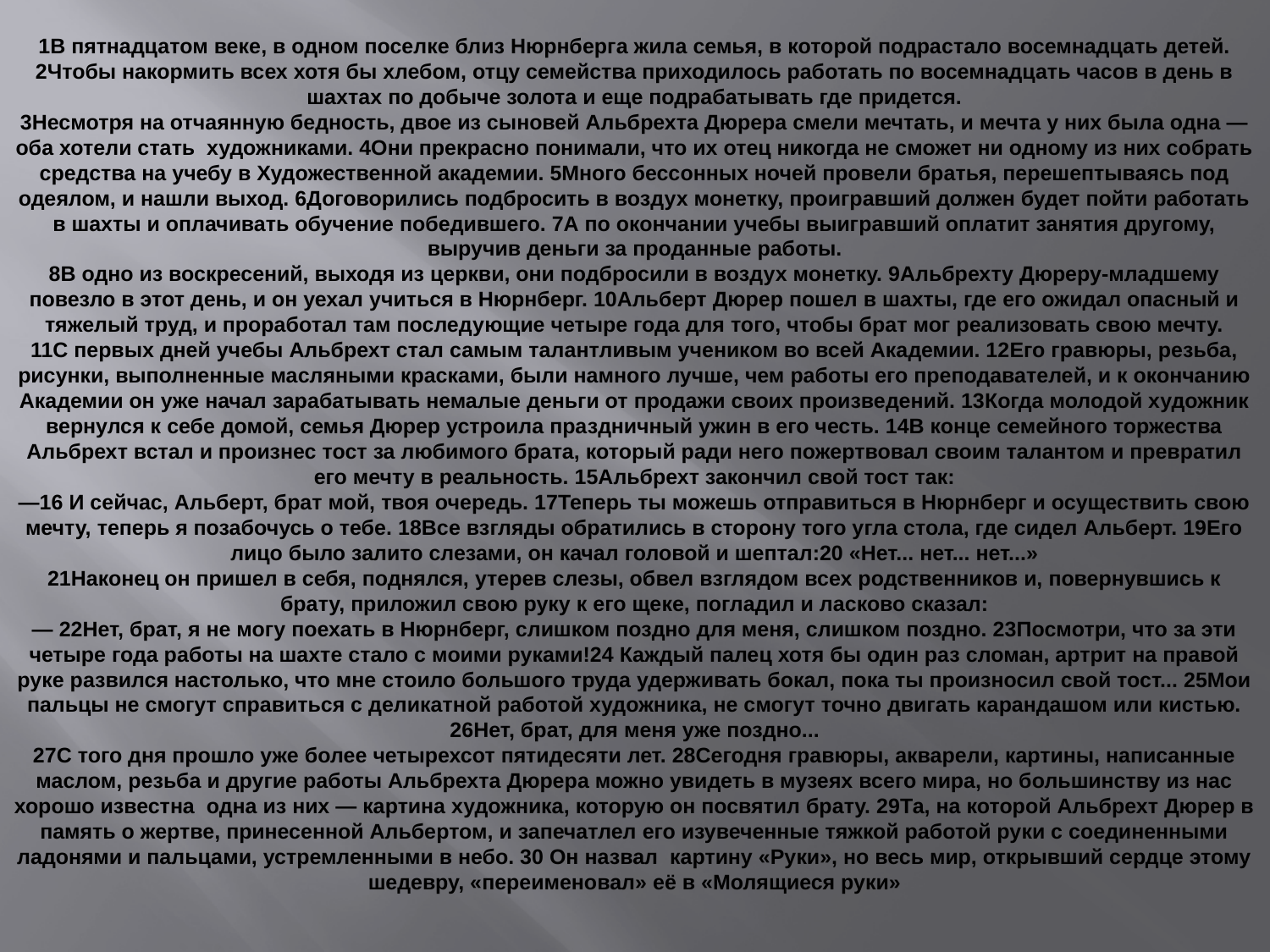

# 1В пятнадцатом веке, в одном поселке близ Нюрнберга жила семья, в которой подрастало восемнадцать детей. 2Чтобы накормить всех хотя бы хлебом, отцу семейства приходилось работать по восемнадцать часов в день в шахтах по добыче золота и еще подрабатывать где придется. 3Несмотря на отчаянную бедность, двое из сыновей Альбрехта Дюрера смели мечтать, и мечта у них была одна — оба хотели стать  художниками. 4Они прекрасно понимали, что их отец никогда не сможет ни одному из них собрать средства на учебу в Художественной академии. 5Много бессонных ночей провели братья, перешептываясь под одеялом, и нашли выход. 6Договорились подбросить в воздух монетку, проигравший должен будет пойти работать в шахты и оплачивать обучение победившего. 7А по окончании учебы выигравший оплатит занятия другому, выручив деньги за проданные работы. 8В одно из воскресений, выходя из церкви, они подбросили в воздух монетку. 9Альбрехту Дюреру-младшему повезло в этот день, и он уехал учиться в Нюрнберг. 10Альберт Дюрер пошел в шахты, где его ожидал опасный и тяжелый труд, и проработал там последующие четыре года для того, чтобы брат мог реализовать свою мечту. 11С первых дней учебы Альбрехт стал самым талантливым учеником во всей Академии. 12Его гравюры, резьба, рисунки, выполненные масляными красками, были намного лучше, чем работы его преподавателей, и к окончанию Академии он уже начал зарабатывать немалые деньги от продажи своих произведений. 13Когда молодой художник вернулся к себе домой, семья Дюрер устроила праздничный ужин в его честь. 14В конце семейного торжества Альбрехт встал и произнес тост за любимого брата, который ради него пожертвовал своим талантом и превратил его мечту в реальность. 15Альбрехт закончил свой тост так: —16 И сейчас, Альберт, брат мой, твоя очередь. 17Теперь ты можешь отправиться в Нюрнберг и осуществить свою мечту, теперь я позабочусь о тебе. 18Все взгляды обратились в сторону того угла стола, где сидел Альберт. 19Его лицо было залито слезами, он качал головой и шептал:20 «Нет... нет... нет...» 21Наконец он пришел в себя, поднялся, утерев слезы, обвел взглядом всех родственников и, повернувшись к брату, приложил свою руку к его щеке, погладил и ласково сказал: — 22Нет, брат, я не могу поехать в Нюрнберг, слишком поздно для меня, слишком поздно. 23Посмотри, что за эти четыре года работы на шахте стало с моими руками!24 Каждый палец хотя бы один раз сломан, артрит на правой руке развился настолько, что мне стоило большого труда удерживать бокал, пока ты произносил свой тост... 25Мои пальцы не смогут справиться с деликатной работой художника, не смогут точно двигать карандашом или кистью. 26Нет, брат, для меня уже поздно... 27С того дня прошло уже более четырехсот пятидесяти лет. 28Сегодня гравюры, акварели, картины, написанные маслом, резьба и другие работы Альбрехта Дюрера можно увидеть в музеях всего мира, но большинству из нас хорошо известна  одна из них — картина художника, которую он посвятил брату. 29Та, на которой Альбрехт Дюрер в память о жертве, принесенной Альбертом, и запечатлел его изувеченные тяжкой работой руки с соединенными ладонями и пальцами, устремленными в небо. 30 Он назвал  картину «Руки», но весь мир, открывший сердце этому шедевру, «переименовал» её в «Молящиеся руки»